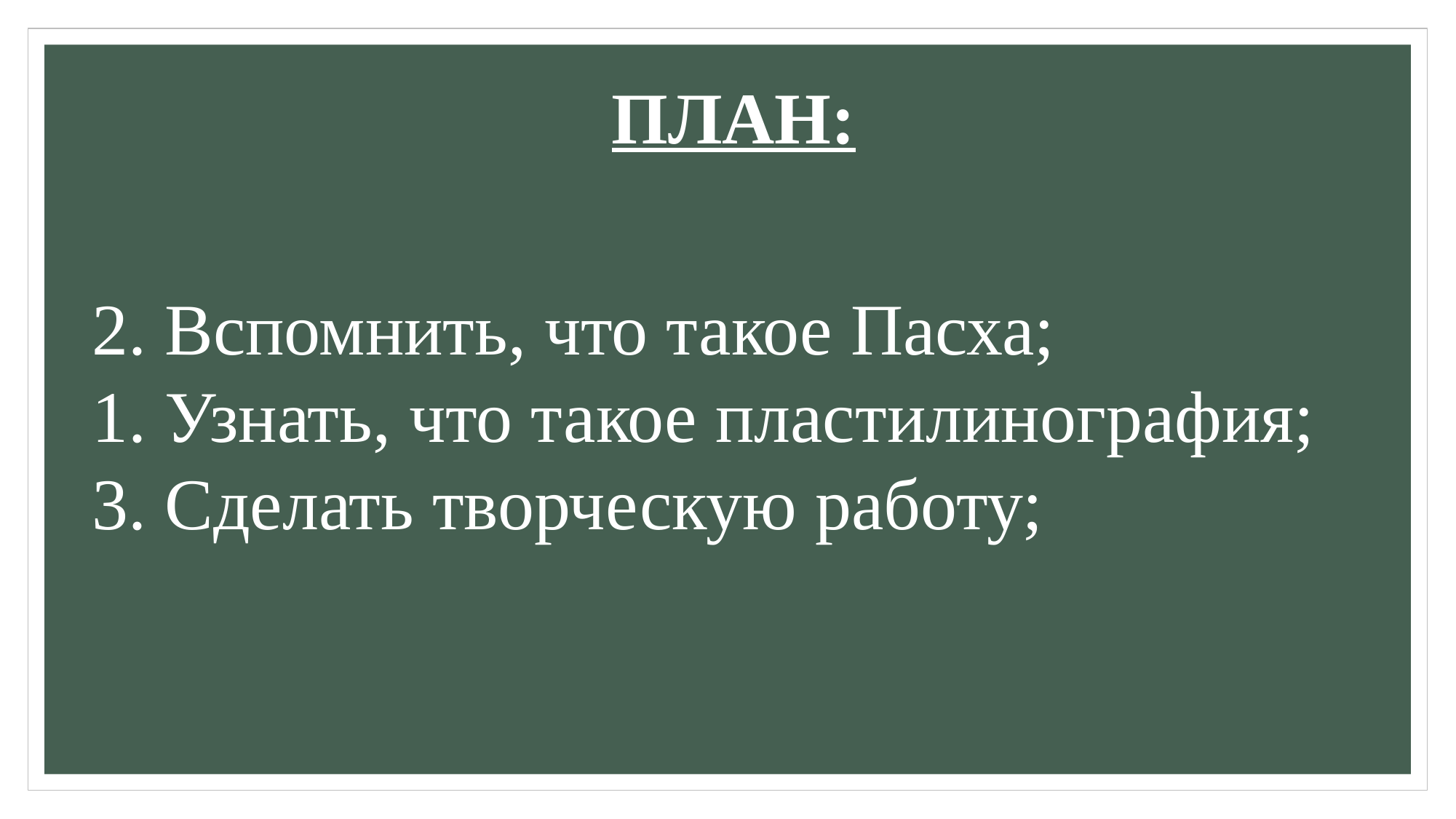

ПЛАН:
2. Вспомнить, что такое Пасха;
1. Узнать, что такое пластилинография;
3. Сделать творческую работу;